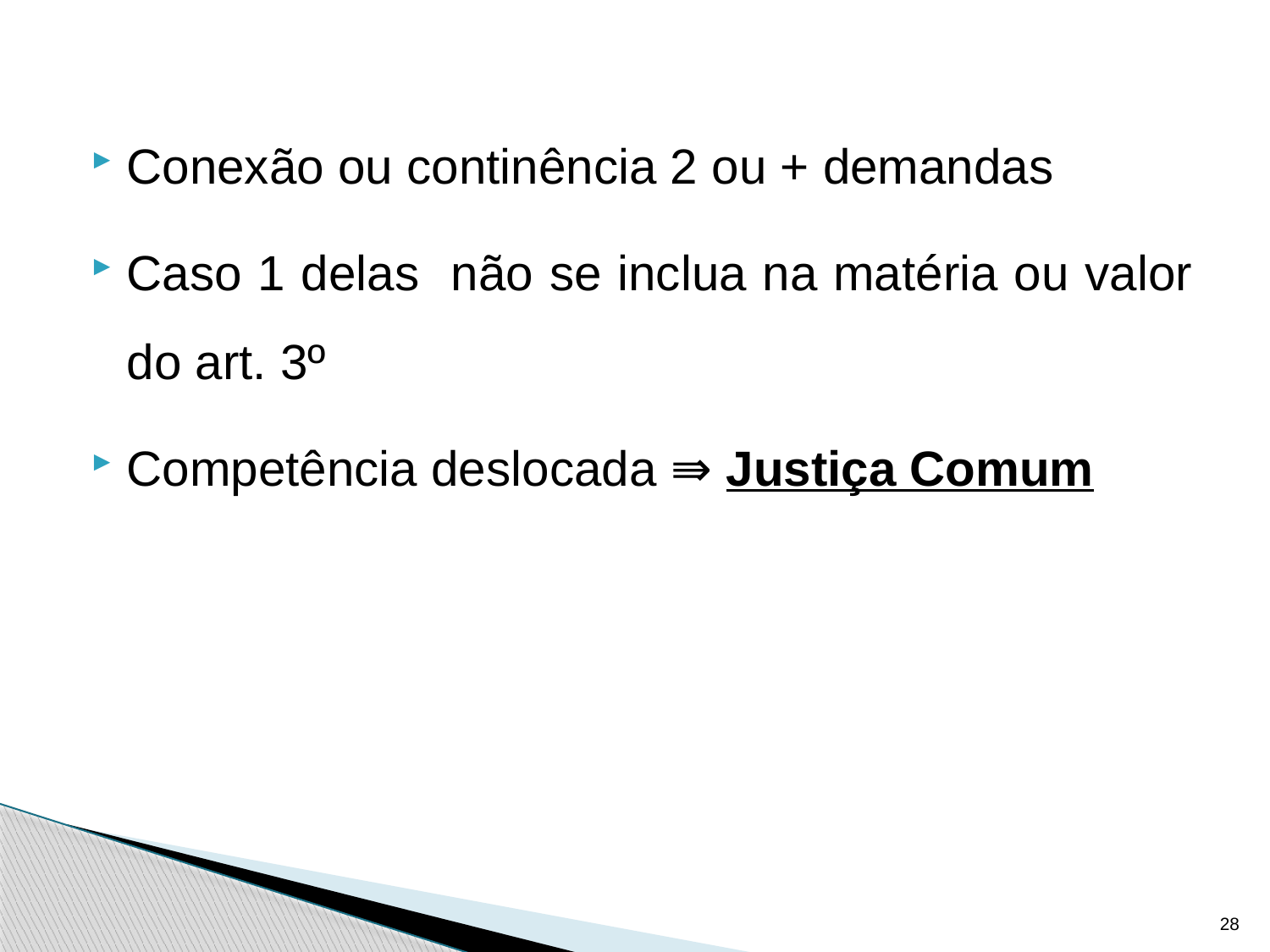

Conexão ou continência 2 ou + demandas
Caso 1 delas  não se inclua na matéria ou valor do art. 3º
Competência deslocada ⇛ Justiça Comum

28